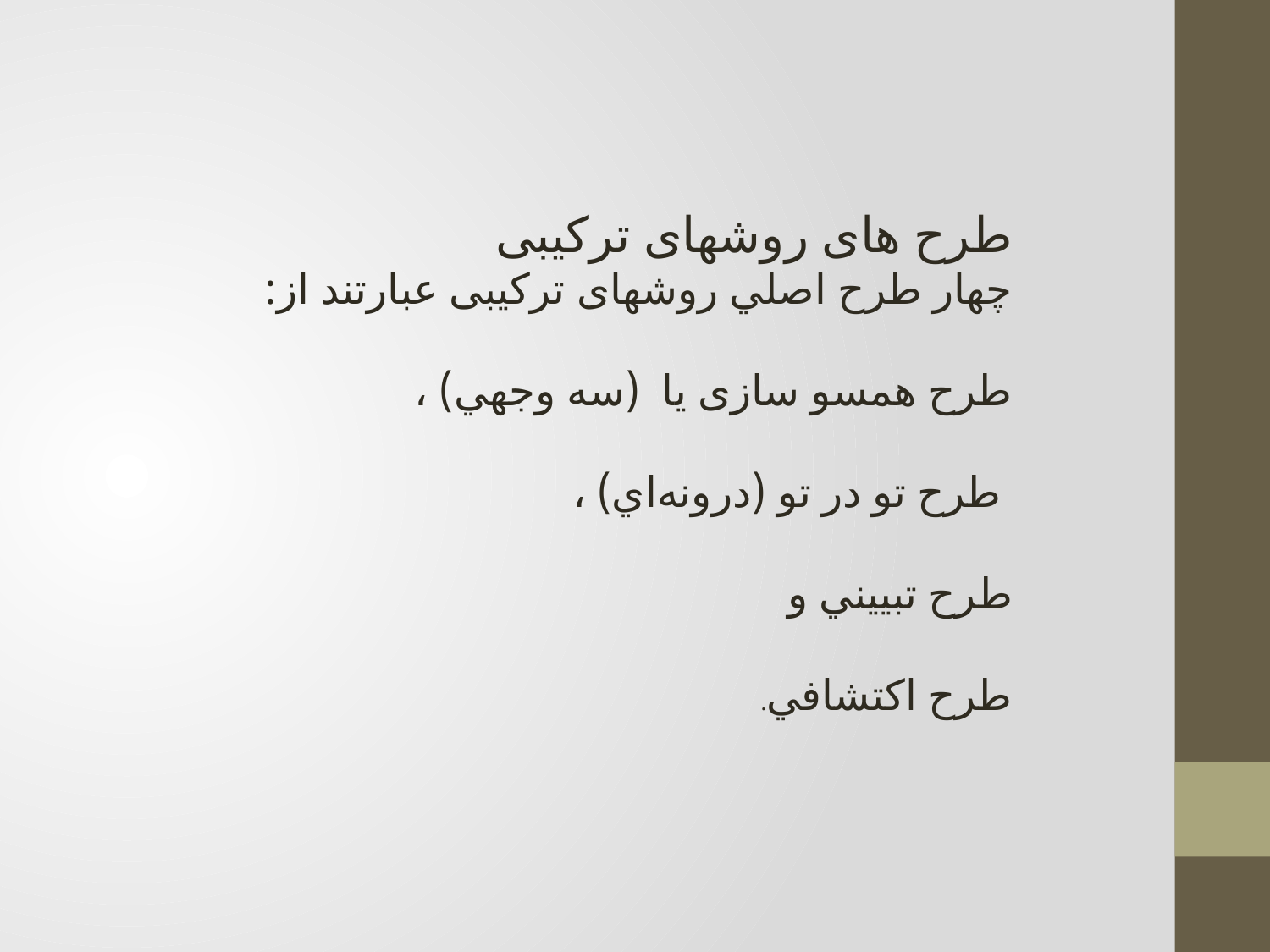

طرح های روشهای ترکیبی
چهار طرح‌ اصلي روشهای ترکیبی عبارتند از:

طرح همسو سازی یا  (سه وجهي) ،

 طرح تو در تو (درونه‌اي) ،

طرح تبييني و

طرح اكتشافي.